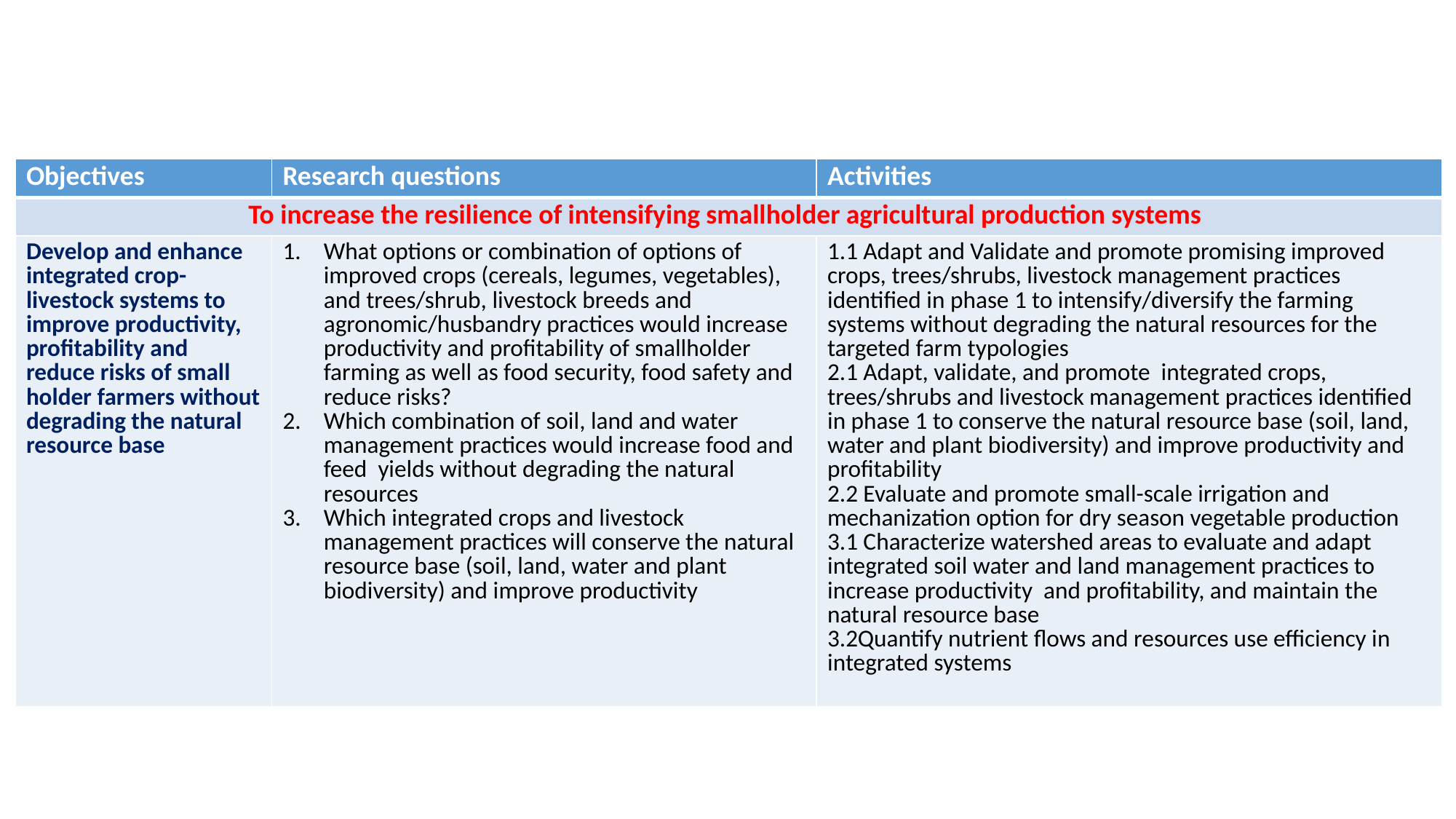

| Objectives | Research questions | Activities |
| --- | --- | --- |
| To increase the resilience of intensifying smallholder agricultural production systems |  |  |
| Develop and enhance integrated crop-livestock systems to improve productivity, profitability and reduce risks of small holder farmers without degrading the natural resource base | What options or combination of options of improved crops (cereals, legumes, vegetables), and trees/shrub, livestock breeds and agronomic/husbandry practices would increase productivity and profitability of smallholder farming as well as food security, food safety and reduce risks? Which combination of soil, land and water management practices would increase food and feed yields without degrading the natural resources Which integrated crops and livestock management practices will conserve the natural resource base (soil, land, water and plant biodiversity) and improve productivity | 1.1 Adapt and Validate and promote promising improved crops, trees/shrubs, livestock management practices identified in phase 1 to intensify/diversify the farming systems without degrading the natural resources for the targeted farm typologies 2.1 Adapt, validate, and promote integrated crops, trees/shrubs and livestock management practices identified in phase 1 to conserve the natural resource base (soil, land, water and plant biodiversity) and improve productivity and profitability 2.2 Evaluate and promote small-scale irrigation and mechanization option for dry season vegetable production 3.1 Characterize watershed areas to evaluate and adapt integrated soil water and land management practices to increase productivity and profitability, and maintain the natural resource base 3.2Quantify nutrient flows and resources use efficiency in integrated systems |